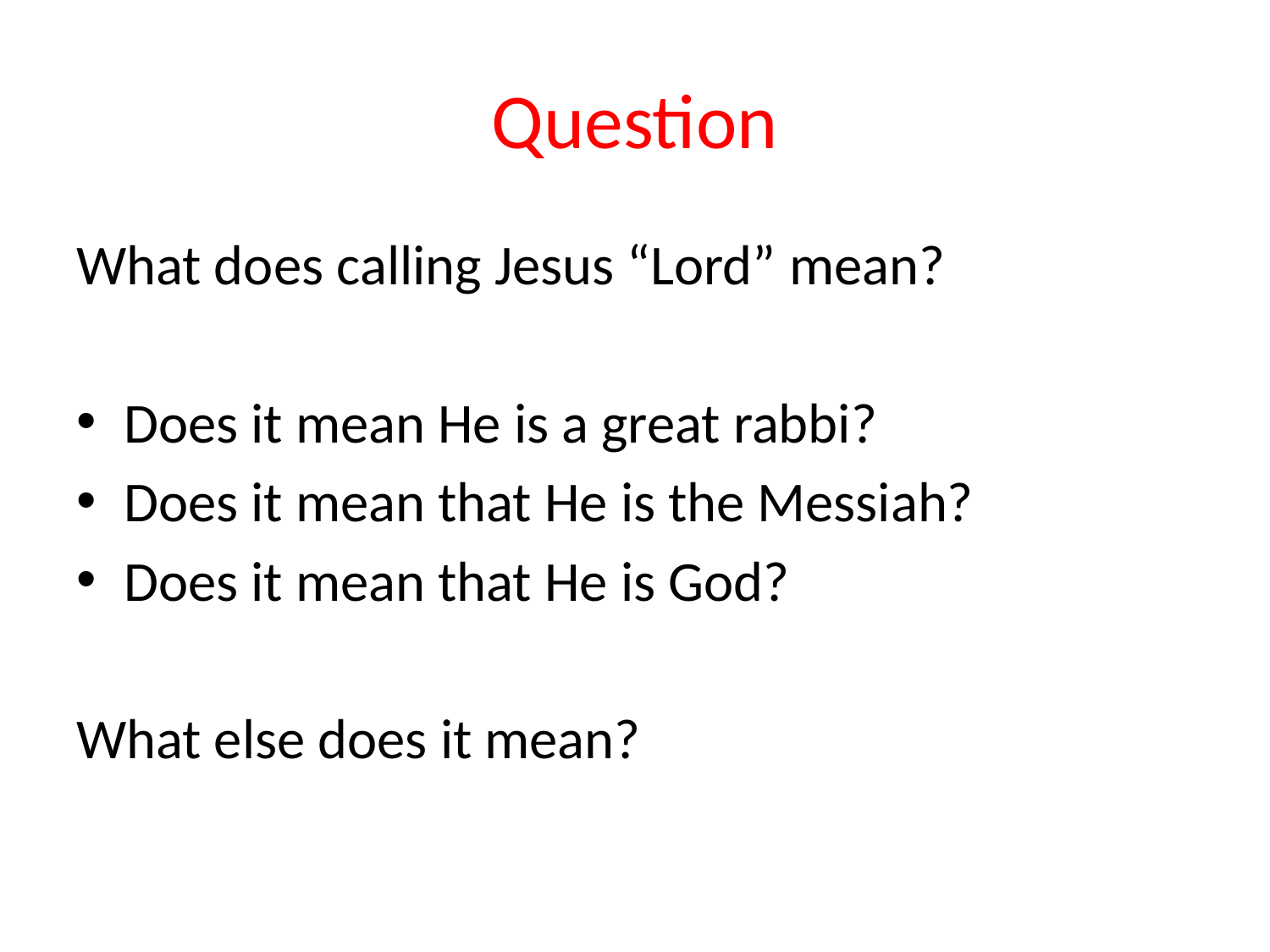

# Question
What does calling Jesus “Lord” mean?

Does it mean He is a great rabbi?
Does it mean that He is the Messiah?
Does it mean that He is God?

What else does it mean?